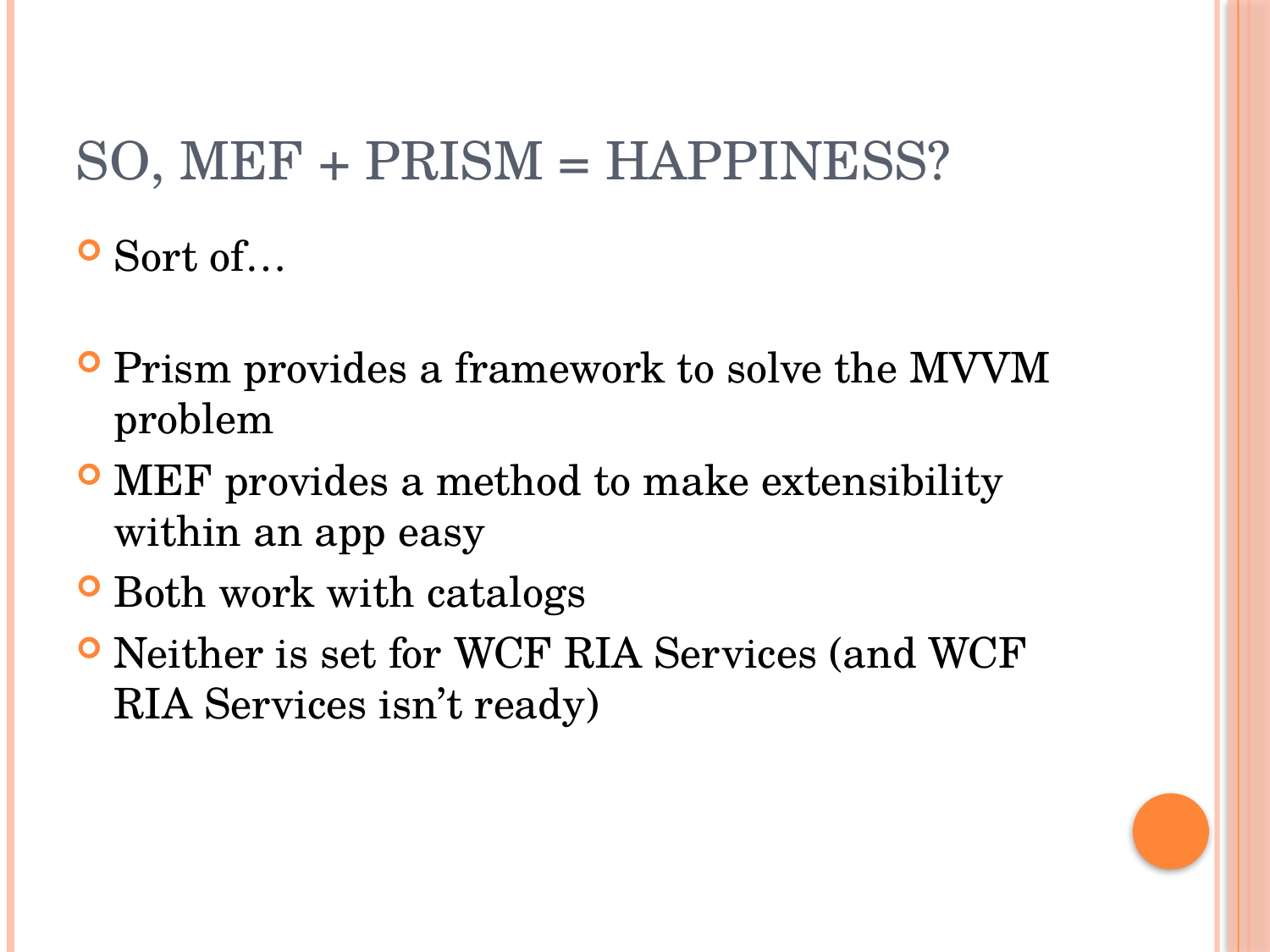

# So, MEF + Prism = Happiness?
Sort of…
Prism provides a framework to solve the MVVM problem
MEF provides a method to make extensibility within an app easy
Both work with catalogs
Neither is set for WCF RIA Services (and WCF RIA Services isn’t ready)